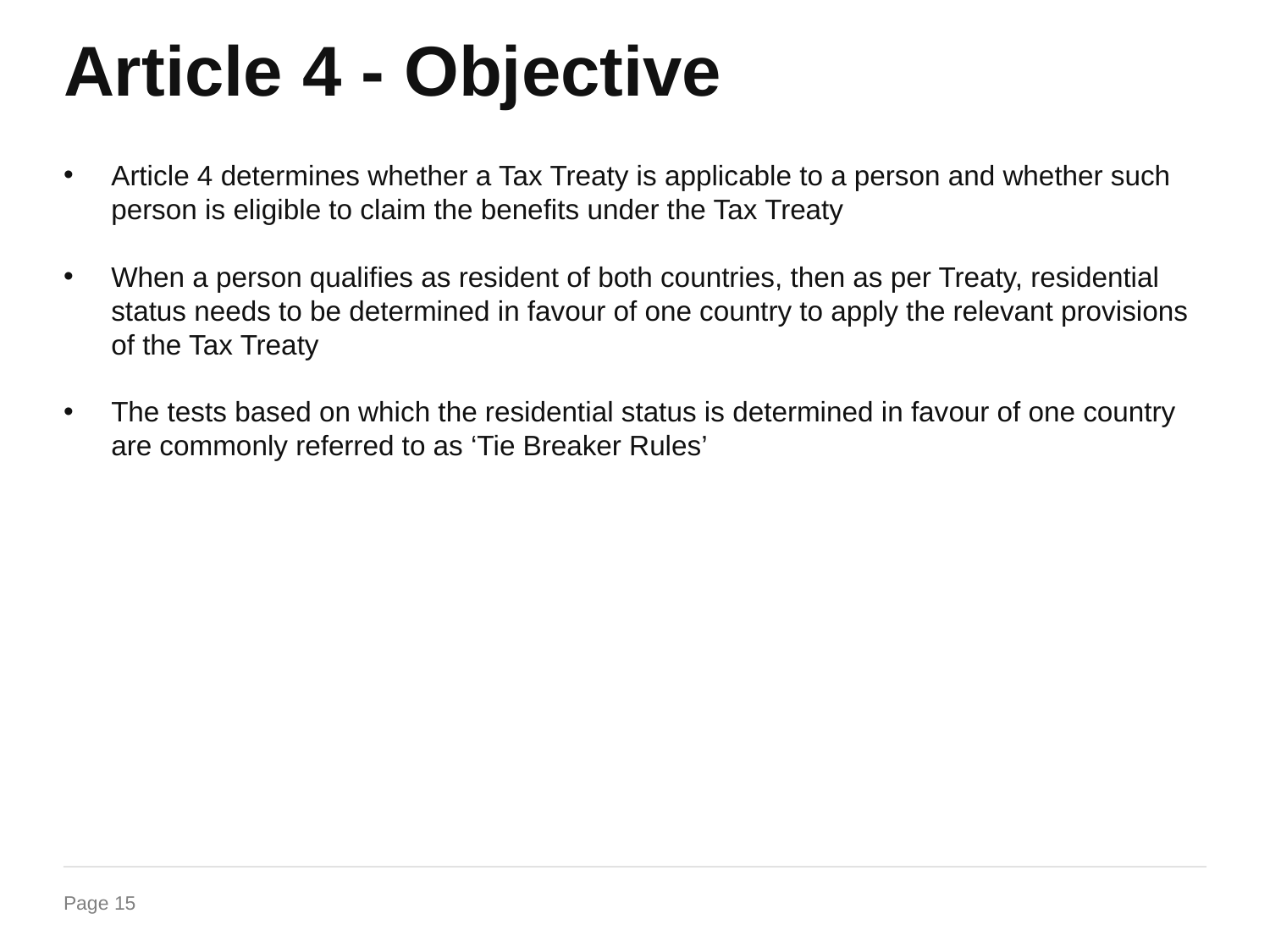

# Article 4 - Objective
Article 4 determines whether a Tax Treaty is applicable to a person and whether such person is eligible to claim the benefits under the Tax Treaty

When a person qualifies as resident of both countries, then as per Treaty, residential status needs to be determined in favour of one country to apply the relevant provisions of the Tax Treaty

The tests based on which the residential status is determined in favour of one country are commonly referred to as ‘Tie Breaker Rules’